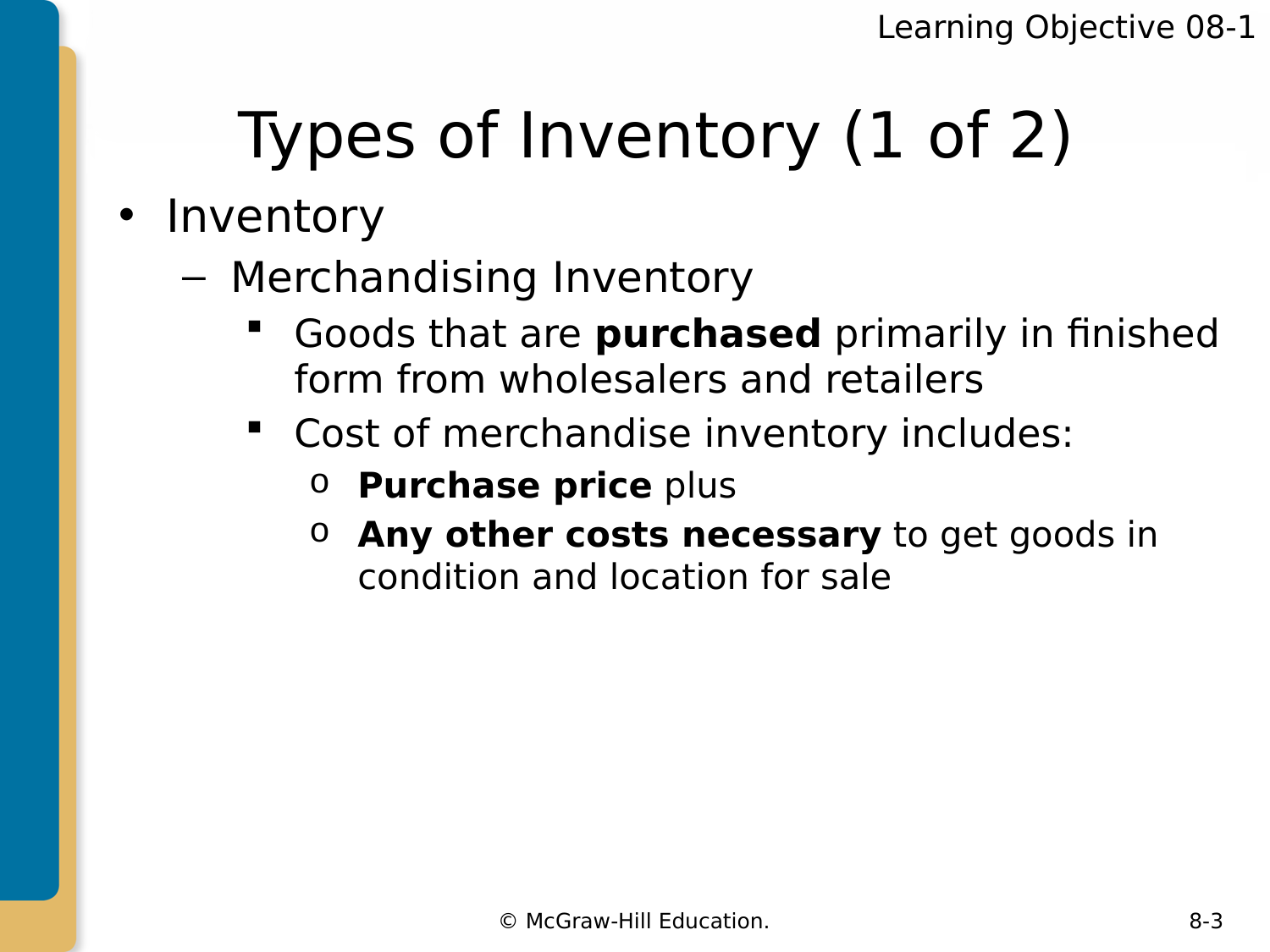

Learning Objective 08-1
# Types of Inventory (1 of 2)
Inventory
Merchandising Inventory
Goods that are purchased primarily in finished form from wholesalers and retailers
Cost of merchandise inventory includes:
Purchase price plus
Any other costs necessary to get goods in condition and location for sale